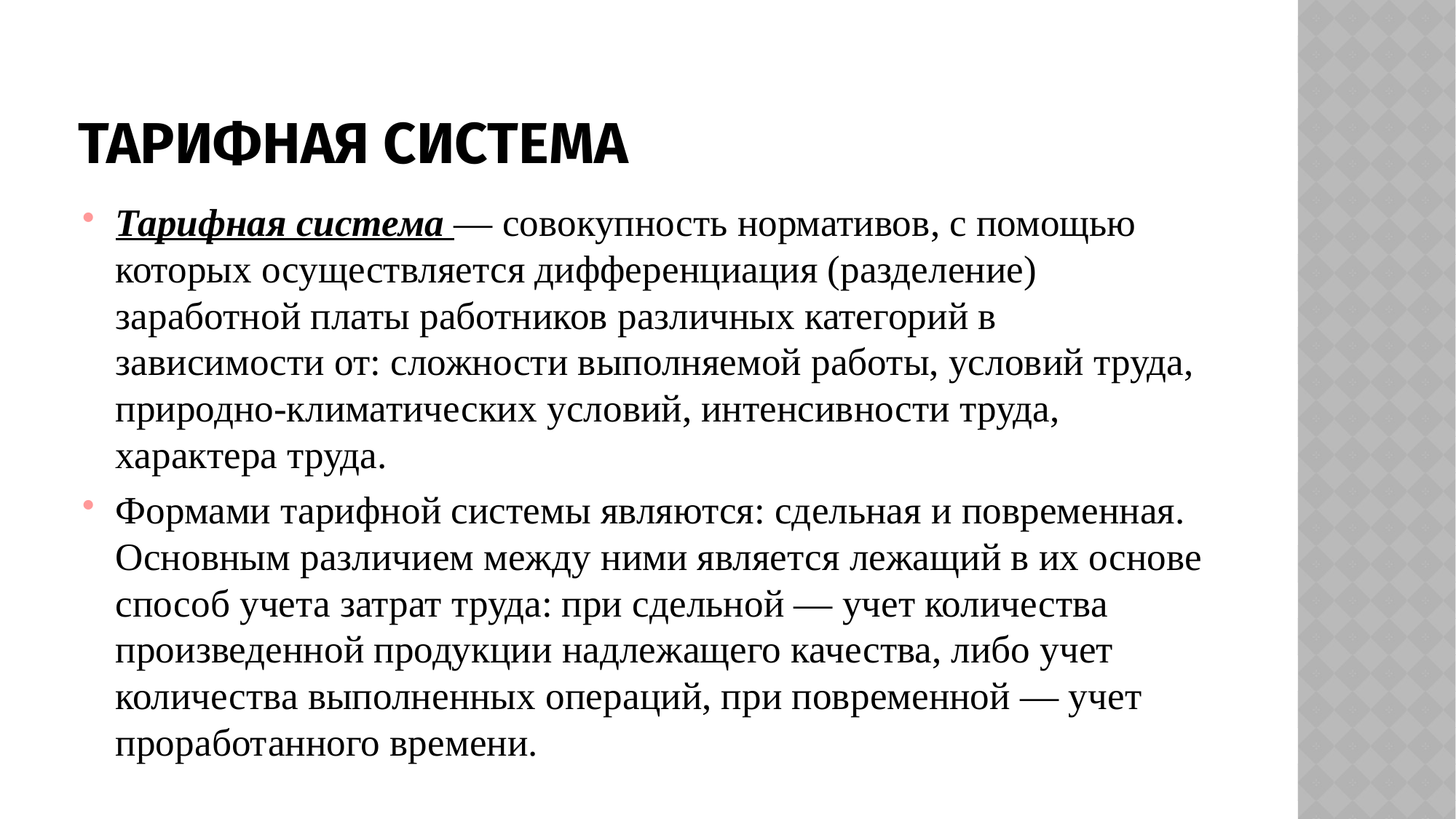

# ТАРИФНАя система
Тарифная система — совокупность нормативов, с помощью которых осуществляется дифференциация (разделение) заработной платы работников различных категорий в зависимости от: сложности выполняемой работы, условий труда, природно-климатических условий, интенсивности труда, характера труда.
Формами тарифной системы являются: сдельная и повременная. Основным различием между ними является лежащий в их основе способ учета затрат труда: при сдельной — учет количества произведенной продукции надлежащего качества, либо учет количества выполненных операций, при повременной — учет проработанного времени.